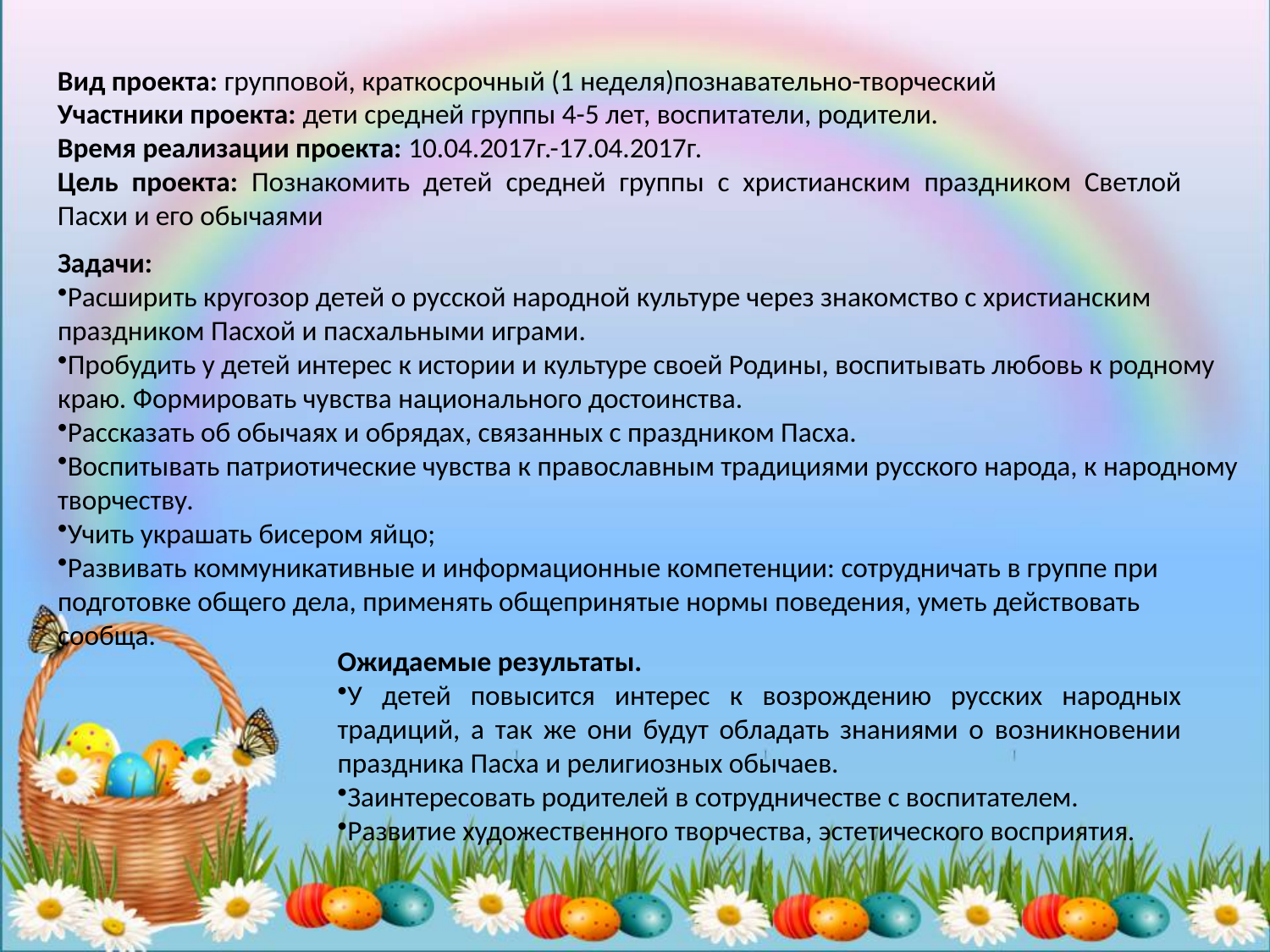

Вид проекта: групповой, краткосрочный (1 неделя)познавательно-творческий
Участники проекта: дети средней группы 4-5 лет, воспитатели, родители.
Время реализации проекта: 10.04.2017г.-17.04.2017г.
Цель проекта: Познакомить детей средней группы с христианским праздником Светлой Пасхи и его обычаями
Задачи:
Расширить кругозор детей о русской народной культуре через знакомство с христианским праздником Пасхой и пасхальными играми.
Пробудить у детей интерес к истории и культуре своей Родины, воспитывать любовь к родному краю. Формировать чувства национального достоинства.
Рассказать об обычаях и обрядах, связанных с праздником Пасха.
Воспитывать патриотические чувства к православным традициями русского народа, к народному творчеству.
Учить украшать бисером яйцо;
Развивать коммуникативные и информационные компетенции: сотрудничать в группе при подготовке общего дела, применять общепринятые нормы поведения, уметь действовать сообща.

Ожидаемые результаты.
У детей повысится интерес к возрождению русских народных традиций, а так же они будут обладать знаниями о возникновении праздника Пасха и религиозных обычаев.
Заинтересовать родителей в сотрудничестве с воспитателем.
Развитие художественного творчества, эстетического восприятия.